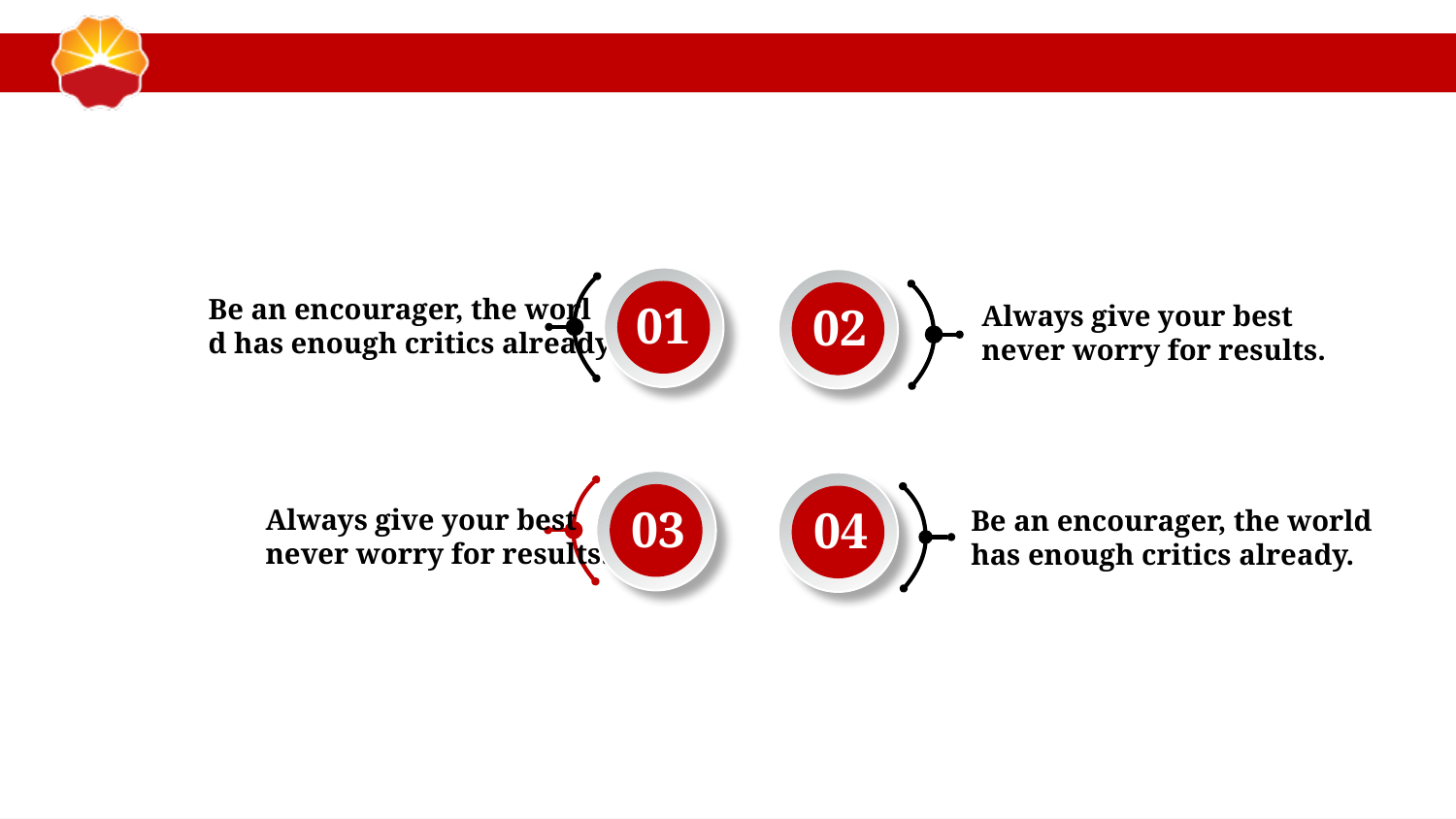

#

01

02

Always give your best
never worry for results.

Be an encourager, the worl
d has enough critics already.

03

04

Always give your best
never worry for results.
Be an encourager, the world
has enough critics already.